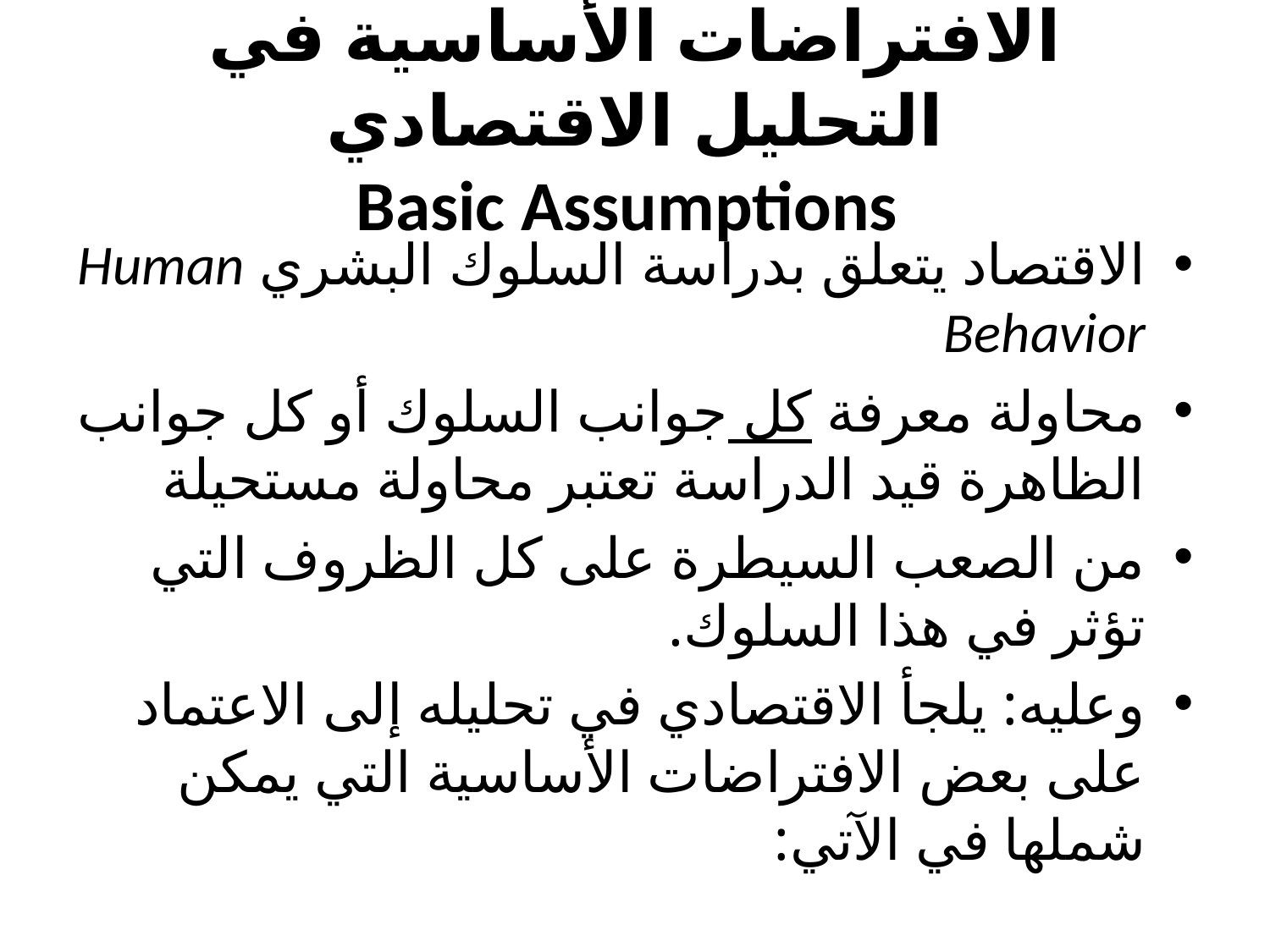

# الافتراضات الأساسية في التحليل الاقتصادي Basic Assumptions
الاقتصاد يتعلق بدراسة السلوك البشري Human Behavior
محاولة معرفة كل جوانب السلوك أو كل جوانب الظاهرة قيد الدراسة تعتبر محاولة مستحيلة
من الصعب السيطرة على كل الظروف التي تؤثر في هذا السلوك.
وعليه: يلجأ الاقتصادي في تحليله إلى الاعتماد على بعض الافتراضات الأساسية التي يمكن شملها في الآتي: